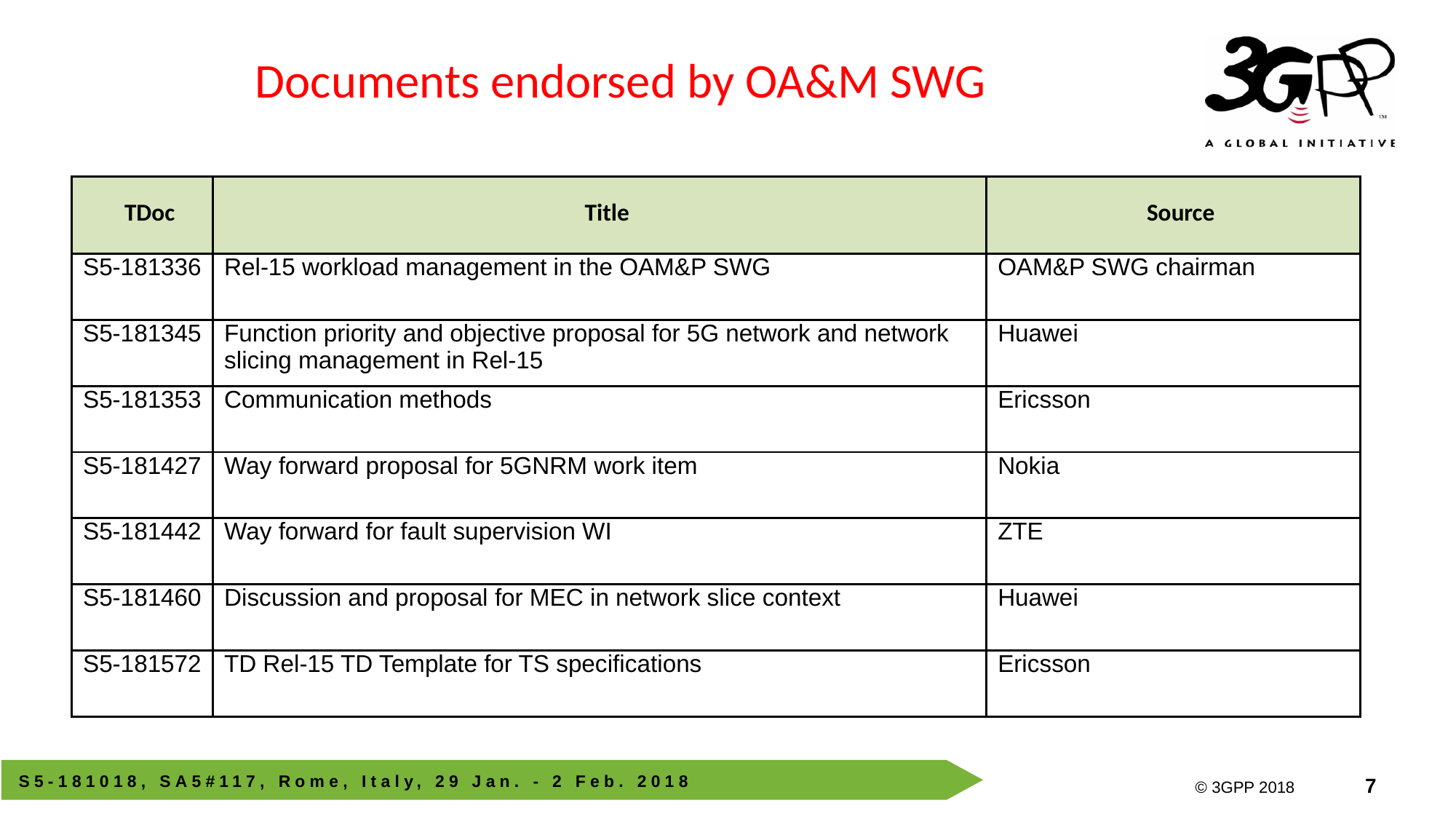

Documents endorsed by OA&M SWG
| TDoc | Title | Source |
| --- | --- | --- |
| S5-181336 | Rel-15 workload management in the OAM&P SWG | OAM&P SWG chairman |
| S5-181345 | Function priority and objective proposal for 5G network and network slicing management in Rel-15 | Huawei |
| S5-181353 | Communication methods | Ericsson |
| S5-181427 | Way forward proposal for 5GNRM work item | Nokia |
| S5-181442 | Way forward for fault supervision WI | ZTE |
| S5-181460 | Discussion and proposal for MEC in network slice context | Huawei |
| S5-181572 | TD Rel-15 TD Template for TS specifications | Ericsson |